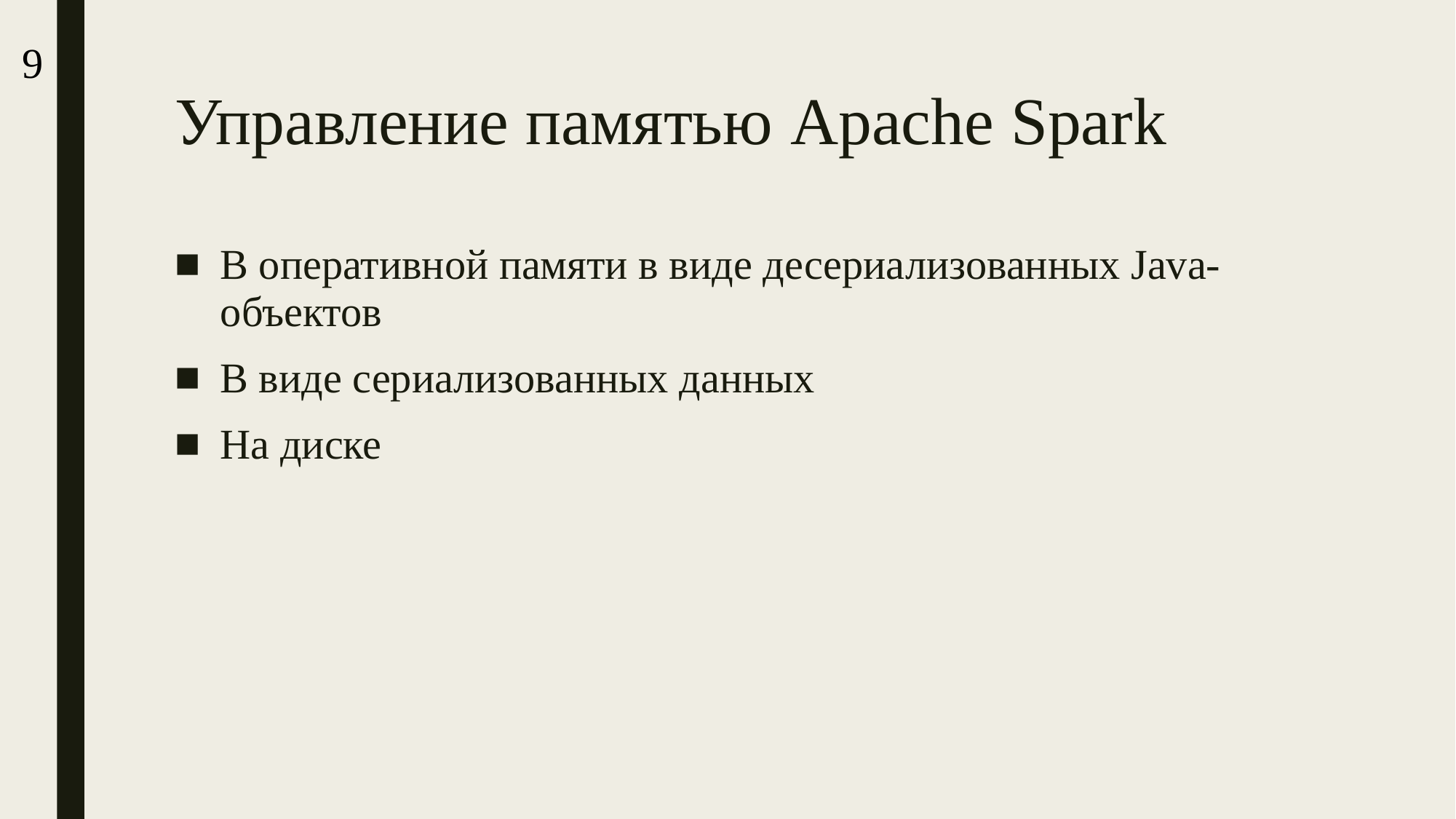

9
# Управление памятью Apache Spark
В оперативной памяти в виде десериализованных Java-объектов
В виде сериализованных данных
На диске